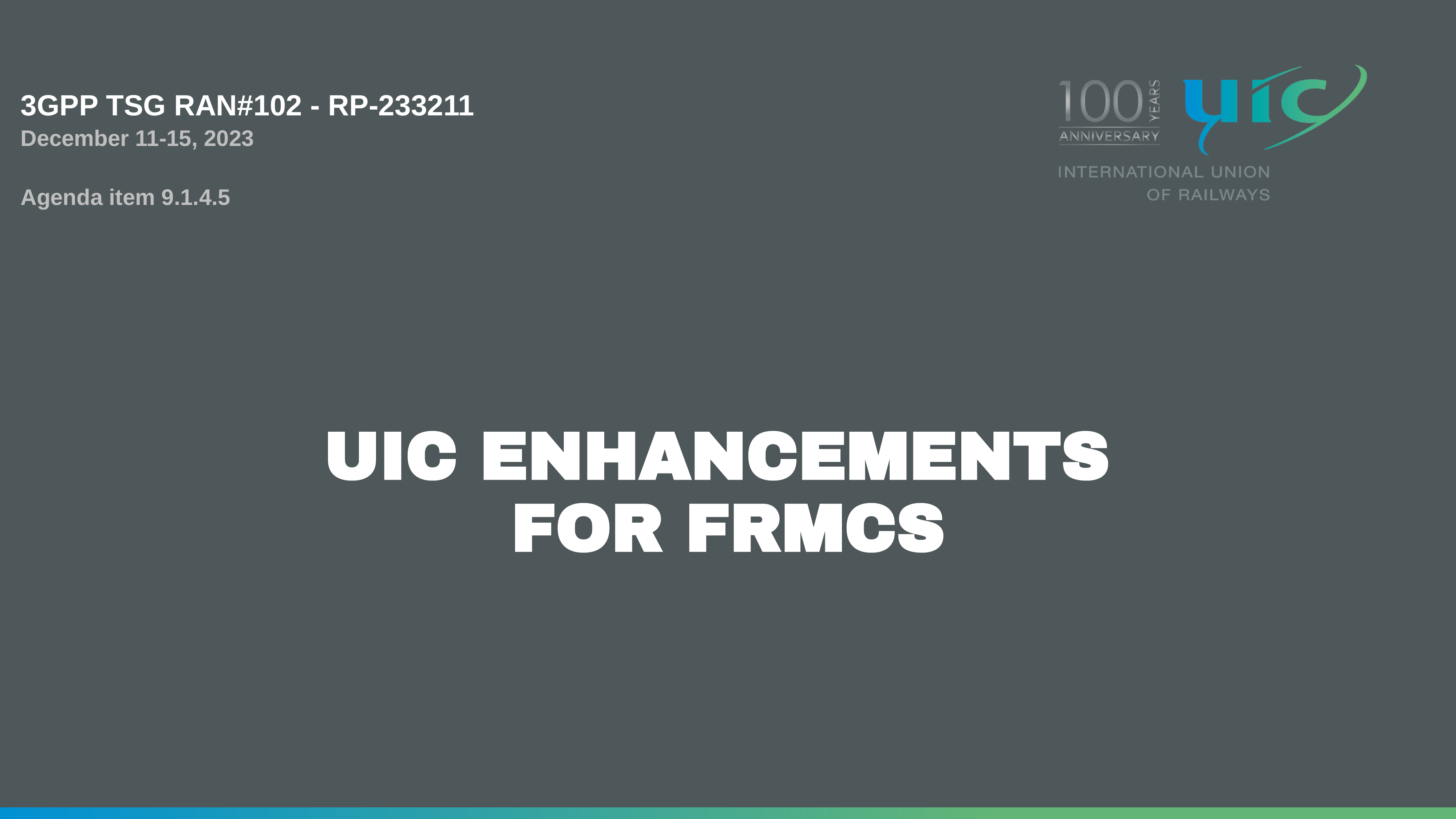

3GPP TSG RAN#102 - RP-233211
December 11-15, 2023

Agenda item 9.1.4.5

RP-233211
# UIC enhancements for FRMCS